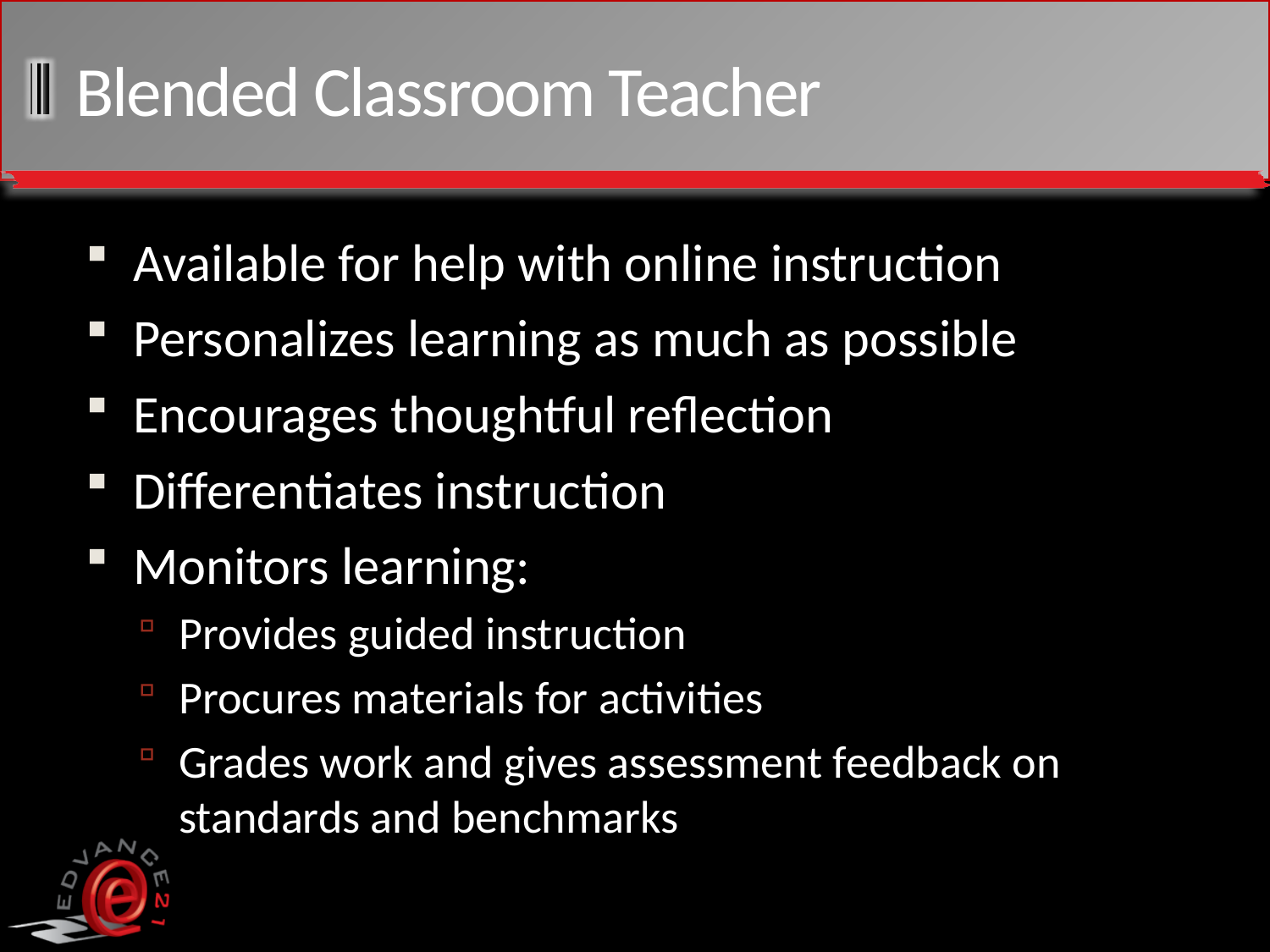

# Blended Classroom Teacher
Available for help with online instruction
Personalizes learning as much as possible
Encourages thoughtful reflection
Differentiates instruction
Monitors learning:
Provides guided instruction
Procures materials for activities
Grades work and gives assessment feedback on standards and benchmarks